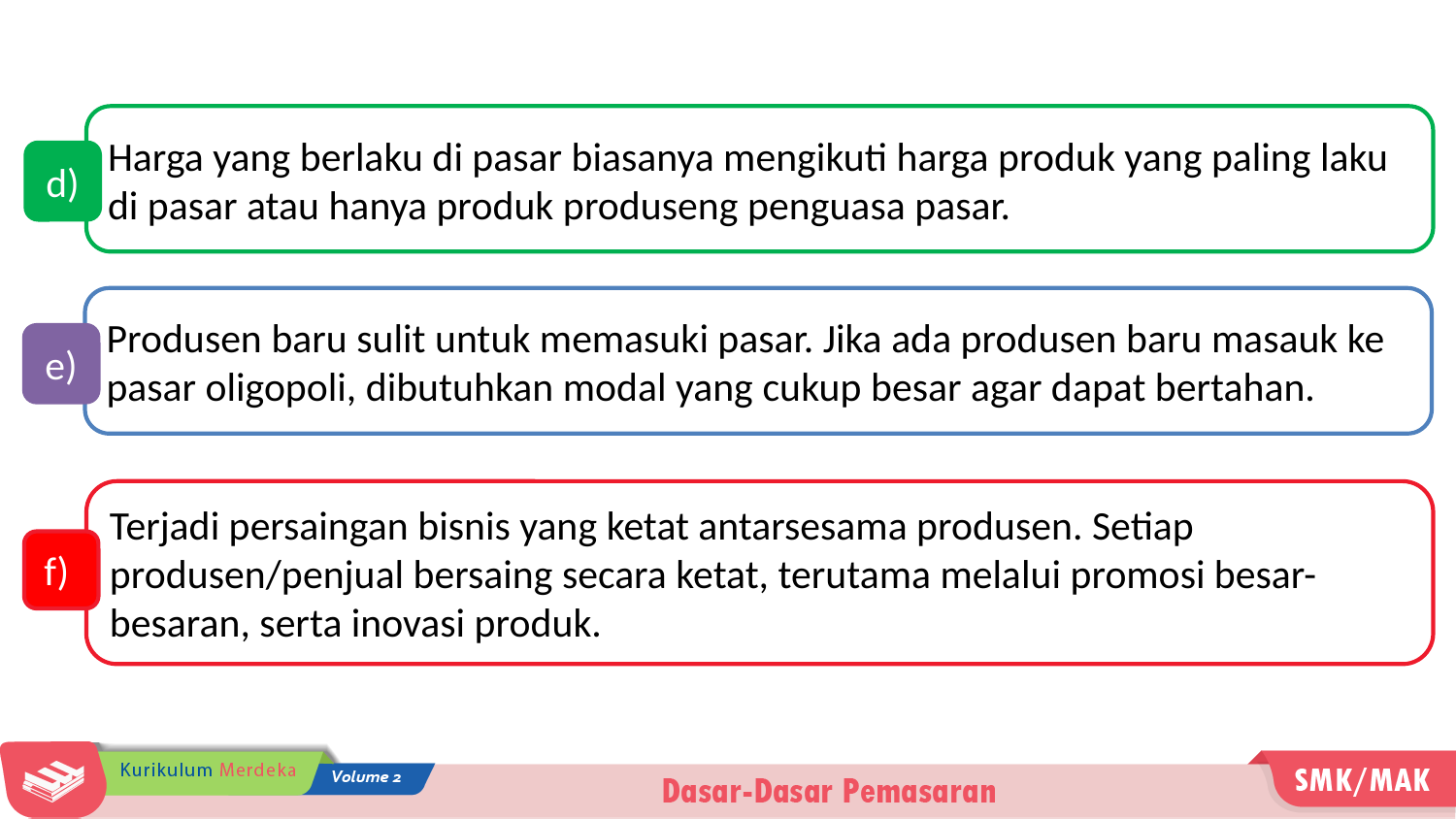

Harga yang berlaku di pasar biasanya mengikuti harga produk yang paling laku di pasar atau hanya produk produseng penguasa pasar.
d)
Produsen baru sulit untuk memasuki pasar. Jika ada produsen baru masauk ke pasar oligopoli, dibutuhkan modal yang cukup besar agar dapat bertahan.
e)
Terjadi persaingan bisnis yang ketat antarsesama produsen. Setiap produsen/penjual bersaing secara ketat, terutama melalui promosi besar-besaran, serta inovasi produk.
f)